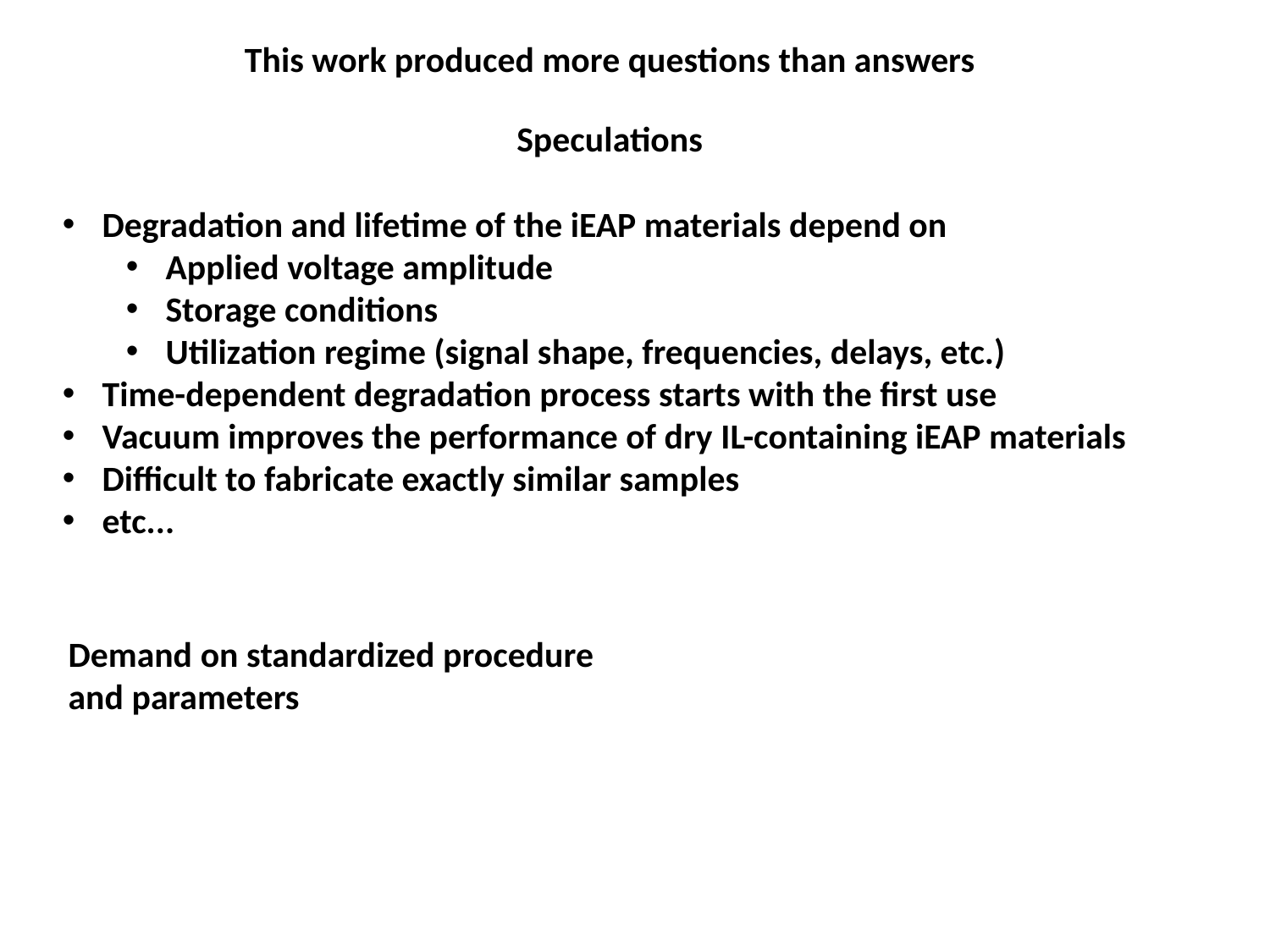

This work produced more questions than answers
Speculations
Degradation and lifetime of the iEAP materials depend on
Applied voltage amplitude
Storage conditions
Utilization regime (signal shape, frequencies, delays, etc.)
Time-dependent degradation process starts with the first use
Vacuum improves the performance of dry IL-containing iEAP materials
Difficult to fabricate exactly similar samples
etc...
Demand on standardized procedure
and parameters